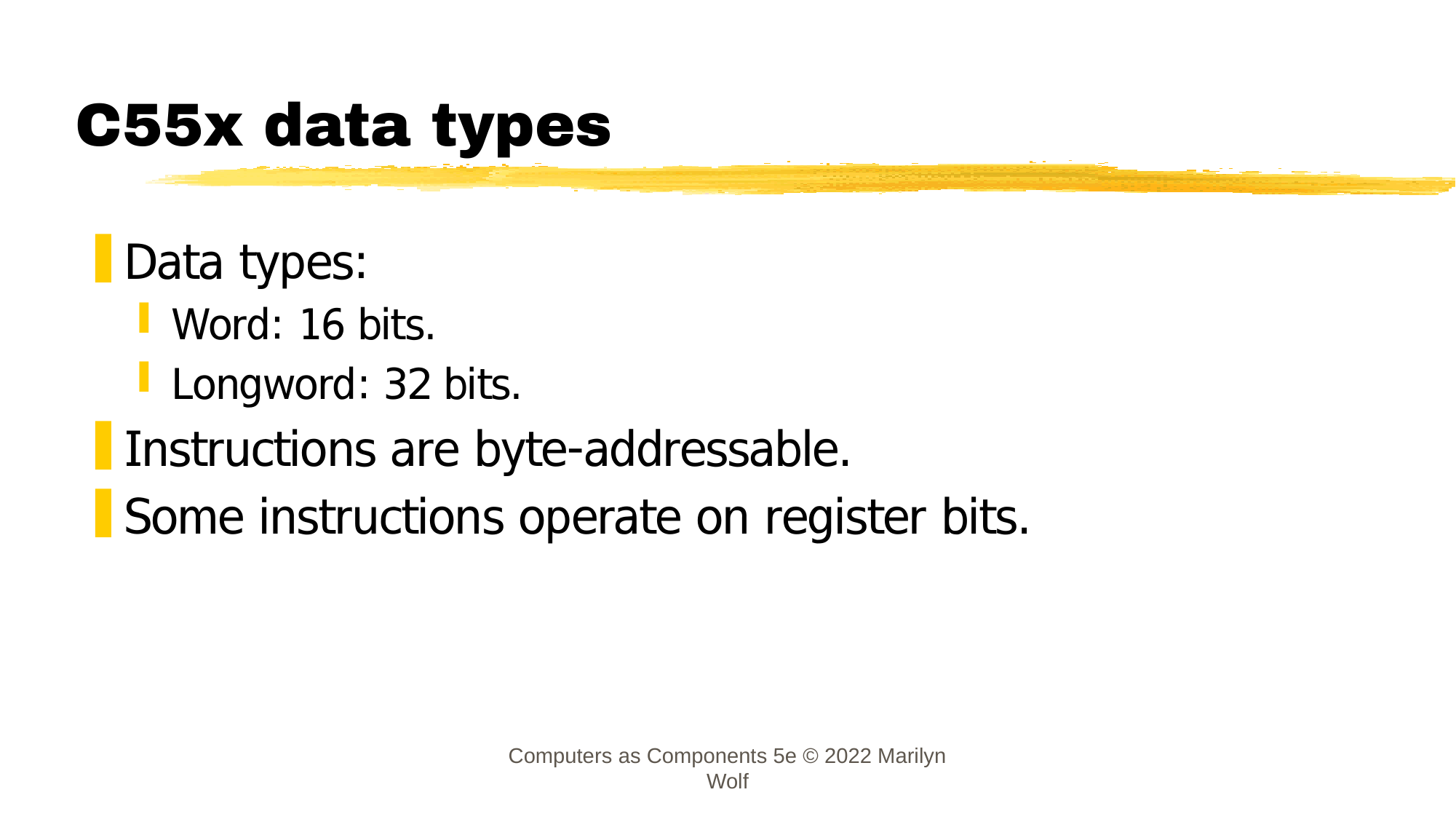

# C55x data types
Data types:
Word: 16 bits.
Longword: 32 bits.
Instructions are byte-addressable.
Some instructions operate on register bits.

Computers as Components 5e © 2022 Marilyn Wolf